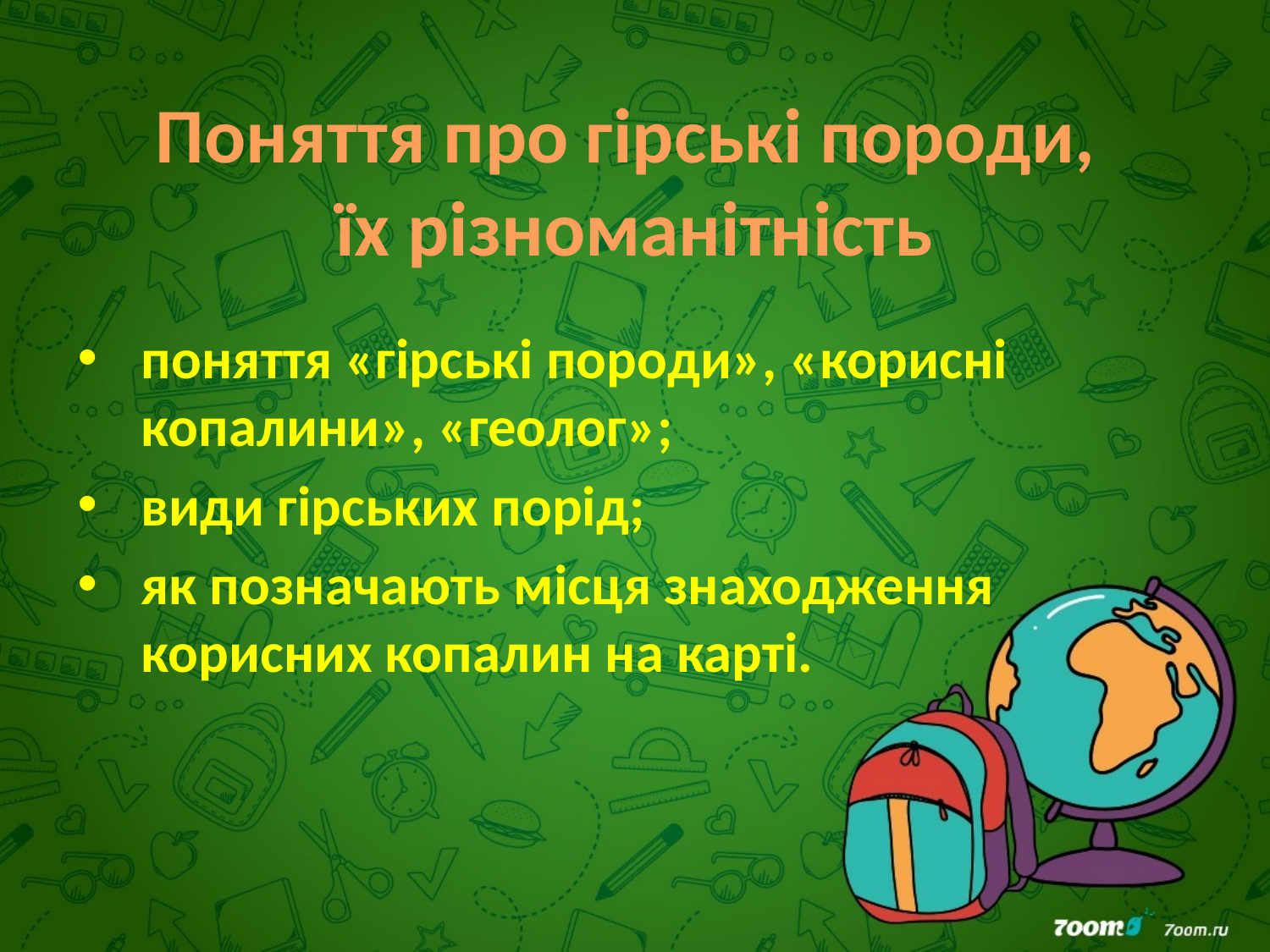

# Поняття про гірські породи, їх різноманітність
поняття «гірські породи», «корисні копалини», «геолог»;
види гірських порід;
як позначають місця знаходження корисних копалин на карті.